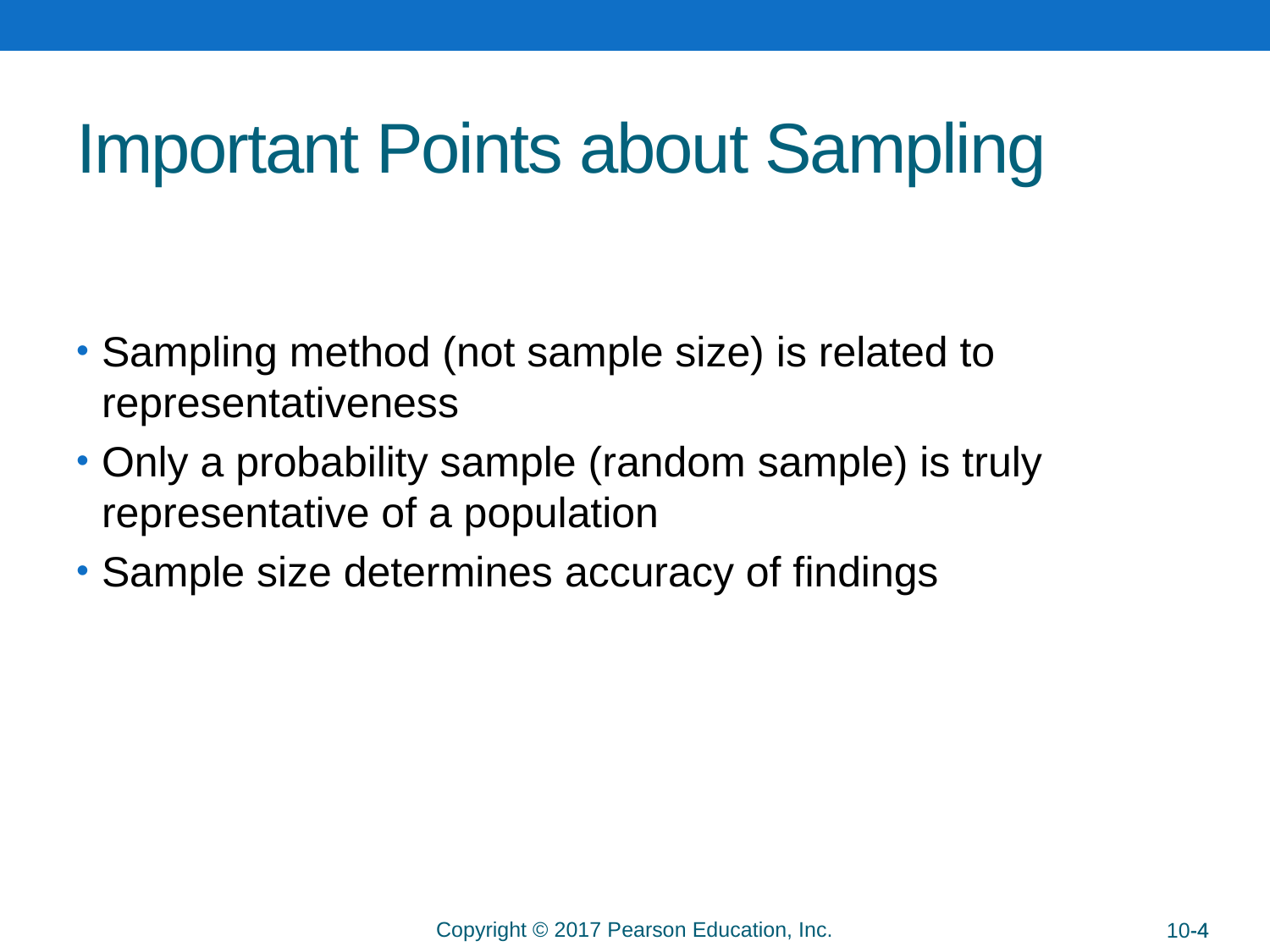

# Important Points about Sampling
Sampling method (not sample size) is related to representativeness
Only a probability sample (random sample) is truly representative of a population
Sample size determines accuracy of findings